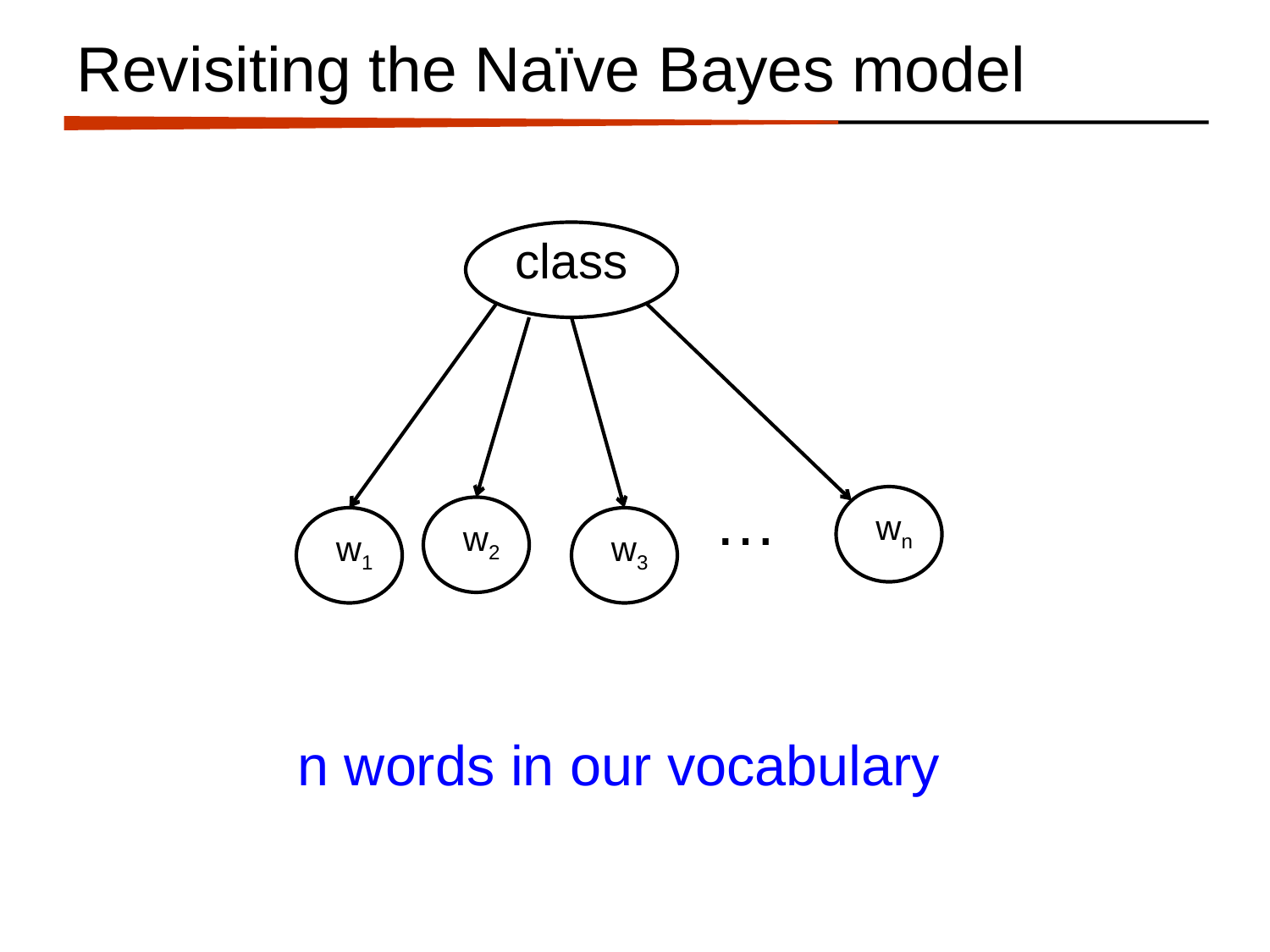

# Revisiting the Naïve Bayes model

class
…

wn

w2

w1

w3
n words in our vocabulary